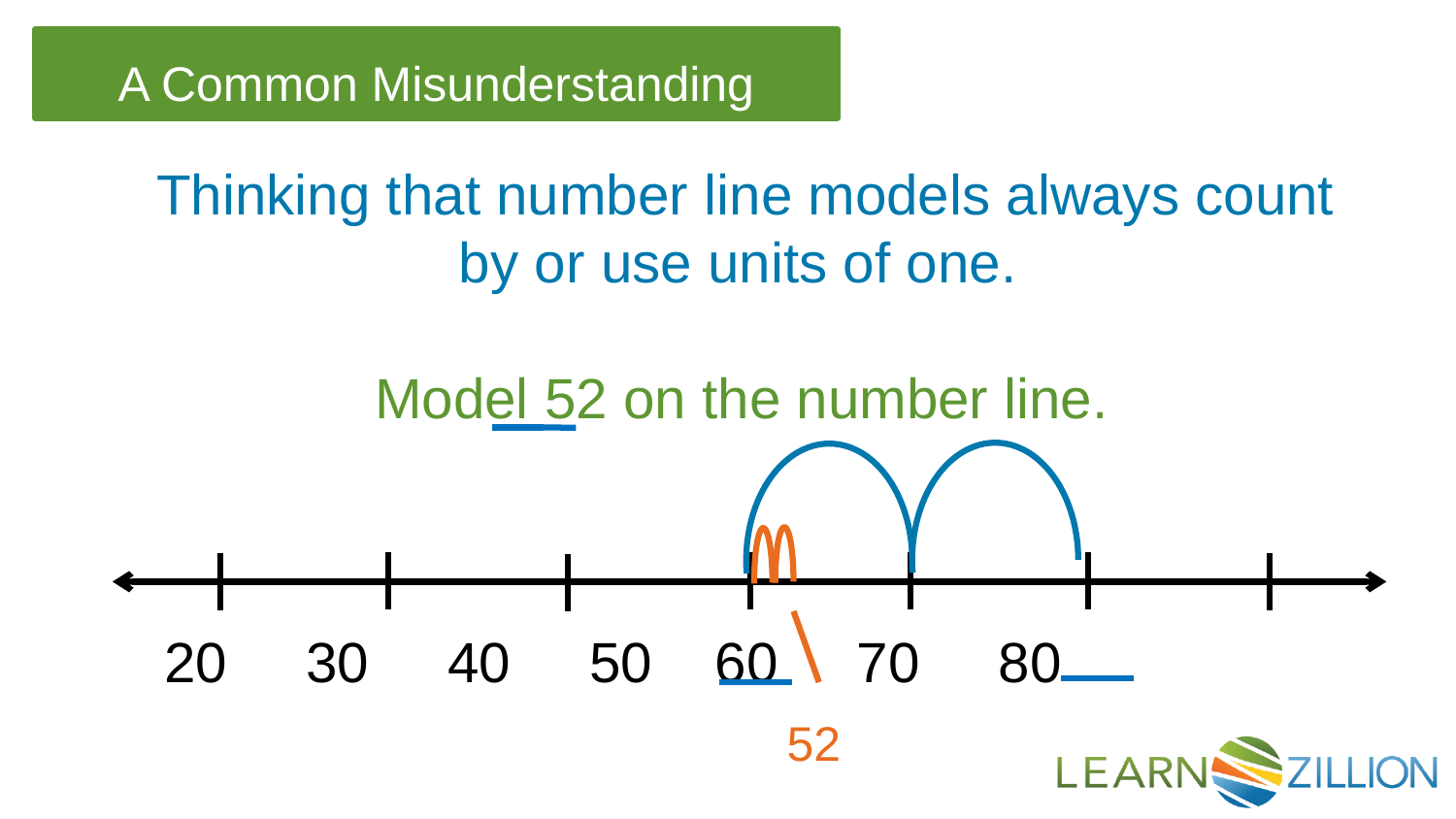

Thinking that number line models always count by or use units of one.
Model 52 on the number line.

20     30     40     50    60     70     80
52